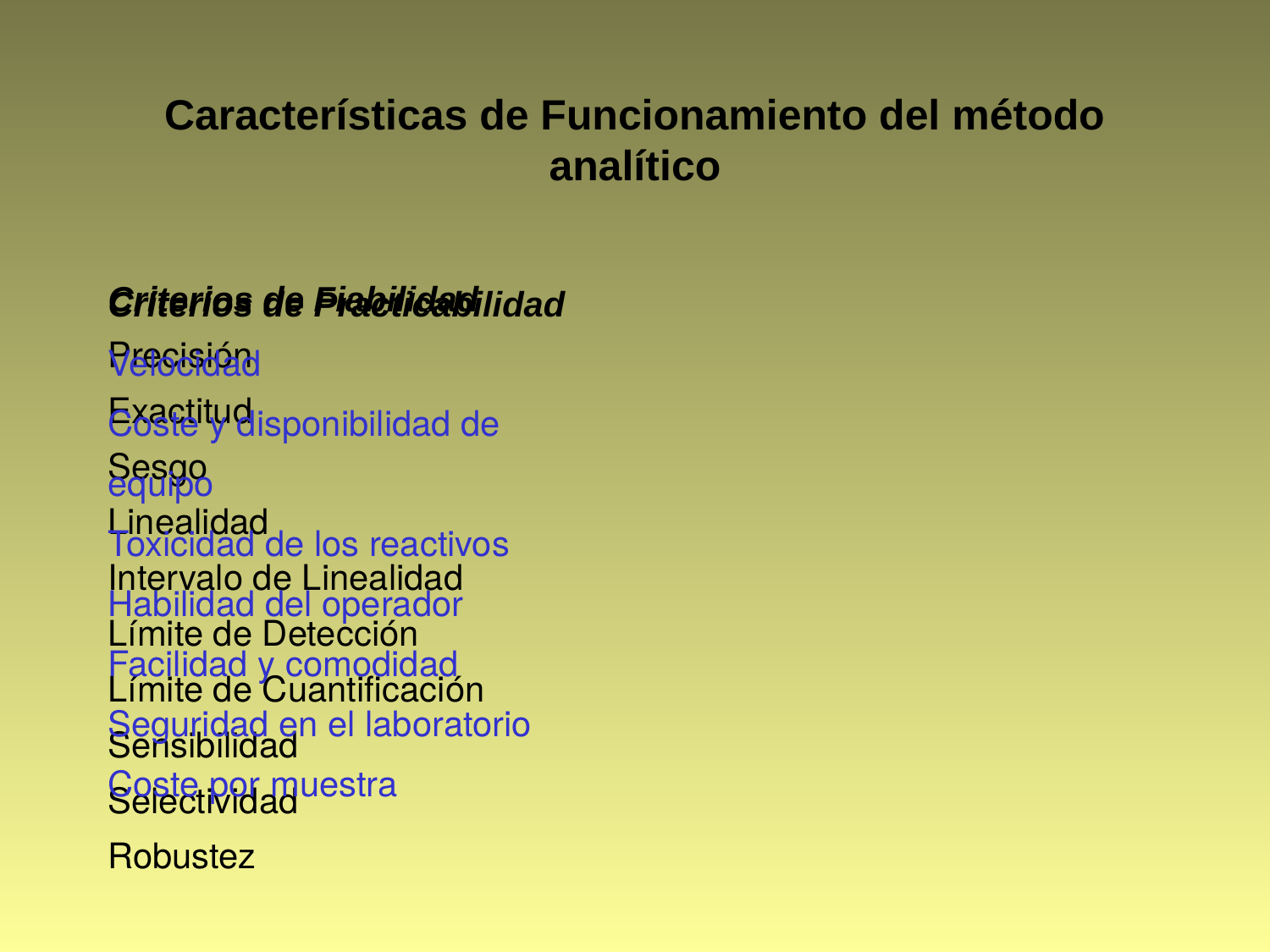

# Características de Funcionamiento del método analítico
Criterios de Fiabilidad
Precisión
Exactitud
Sesgo
Linealidad
Intervalo de Linealidad
Límite de Detección
Límite de Cuantificación
Sensibilidad
Selectividad
Robustez
Criterios de Practicabilidad
Velocidad
Coste y disponibilidad de
equipo
Toxicidad de los reactivos
Habilidad del operador
Facilidad y comodidad
Seguridad en el laboratorio
Coste por muestra